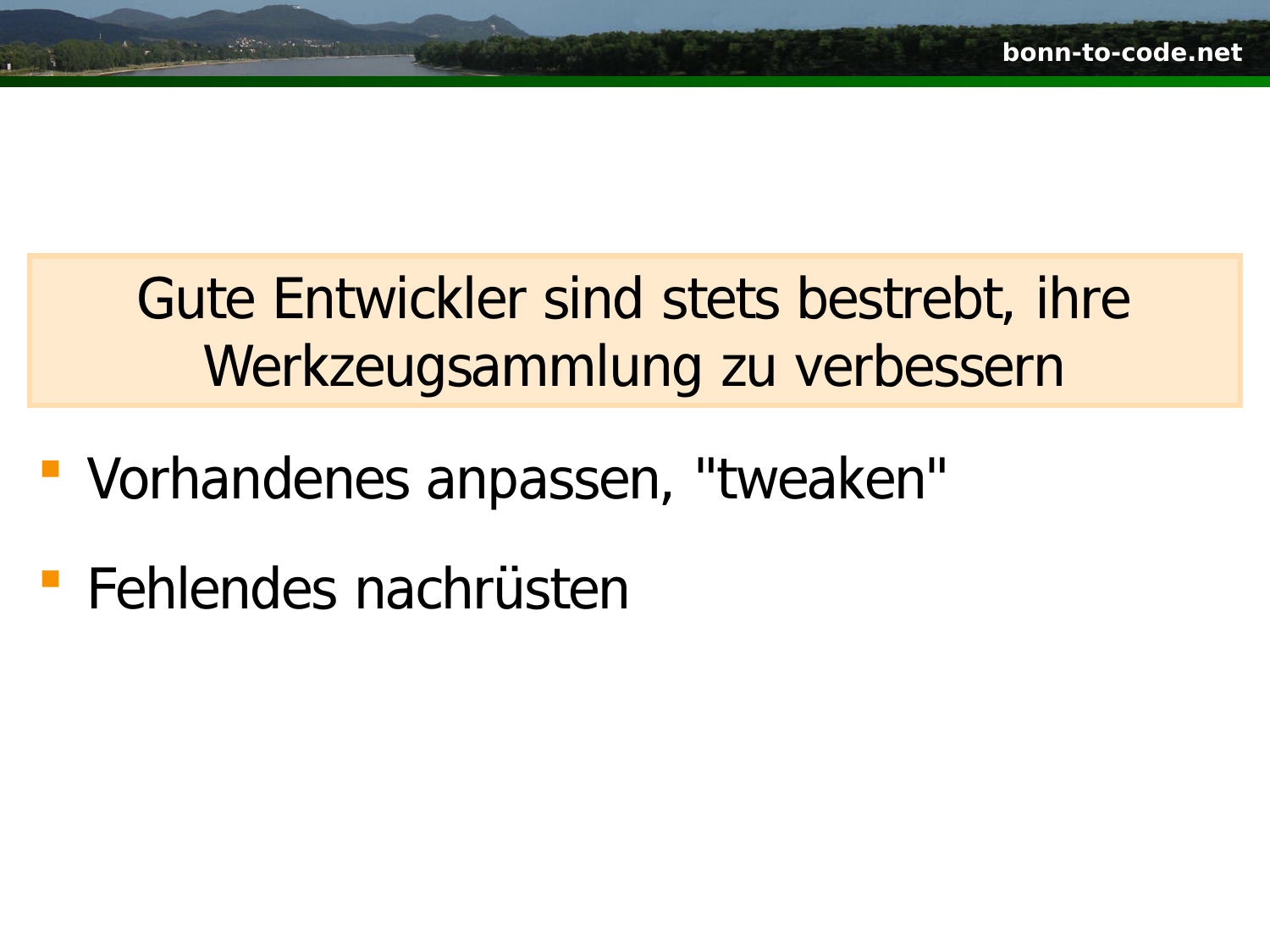

#
Gute Entwickler sind stets bestrebt, ihre Werkzeugsammlung zu verbessern
Vorhandenes anpassen, "tweaken"
Fehlendes nachrüsten